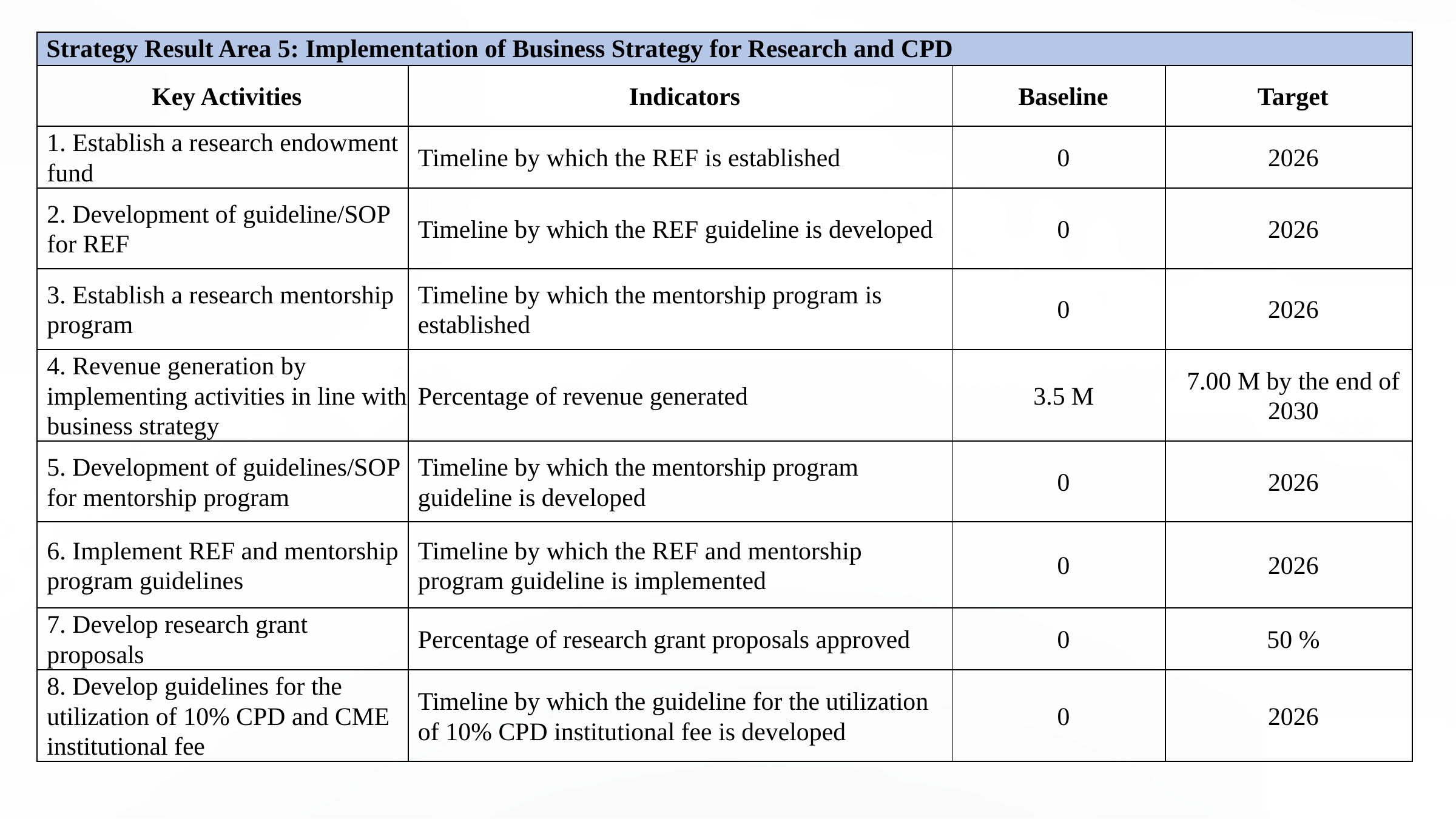

| Strategy Result Area 5: Implementation of Business Strategy for Research and CPD |  |  |  |
| --- | --- | --- | --- |
| Key Activities | Indicators | Baseline | Target |
| 1. Establish a research endowment fund | Timeline by which the REF is established | 0 | 2026 |
| 2. Development of guideline/SOP for REF | Timeline by which the REF guideline is developed | 0 | 2026 |
| 3. Establish a research mentorship program | Timeline by which the mentorship program is established | 0 | 2026 |
| 4. Revenue generation by implementing activities in line with business strategy | Percentage of revenue generated | 3.5 M | 7.00 M by the end of 2030 |
| 5. Development of guidelines/SOP for mentorship program | Timeline by which the mentorship program guideline is developed | 0 | 2026 |
| 6. Implement REF and mentorship program guidelines | Timeline by which the REF and mentorship program guideline is implemented | 0 | 2026 |
| 7. Develop research grant proposals | Percentage of research grant proposals approved | 0 | 50 % |
| 8. Develop guidelines for the utilization of 10% CPD and CME institutional fee | Timeline by which the guideline for the utilization of 10% CPD institutional fee is developed | 0 | 2026 |